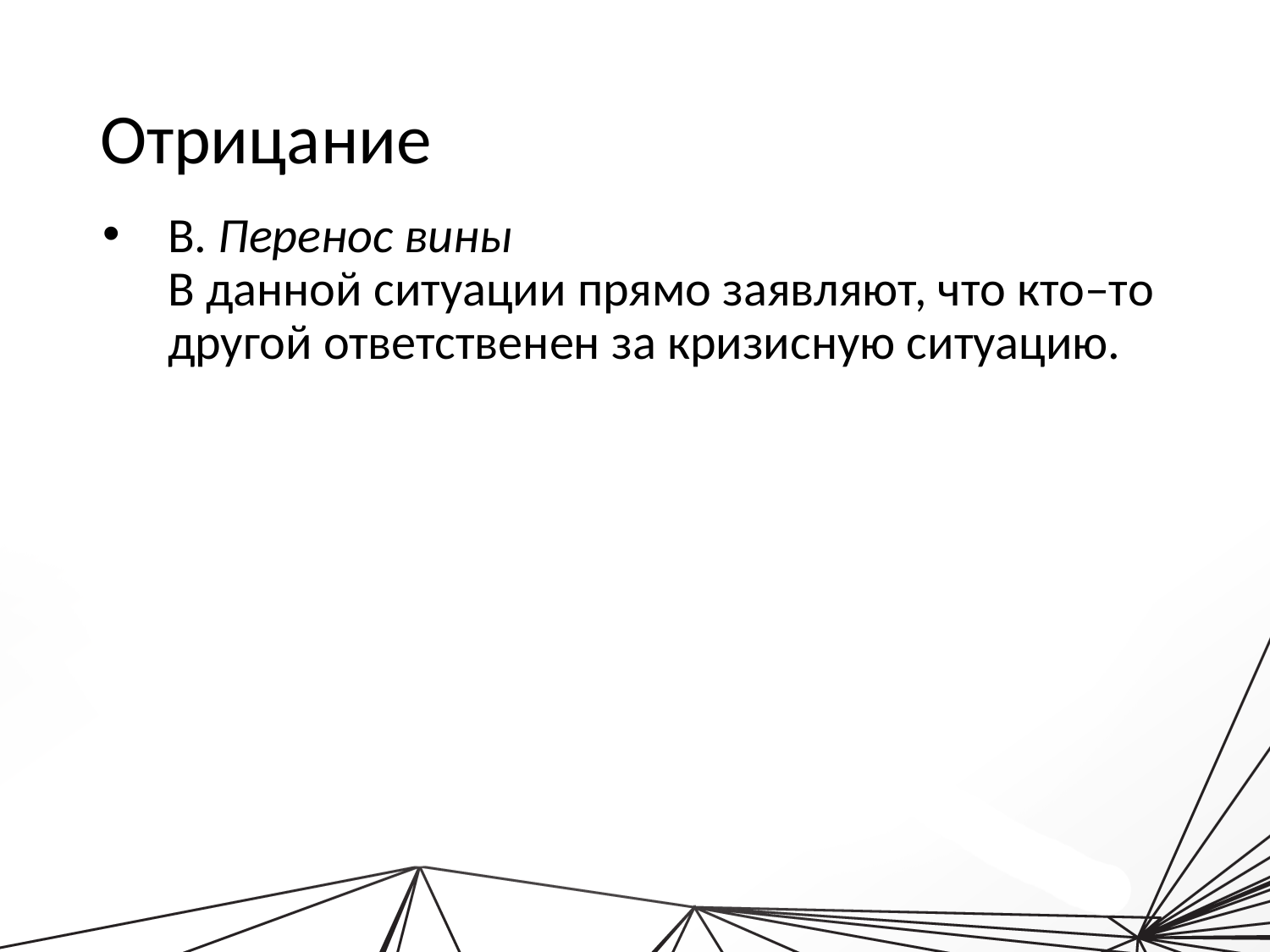

Отрицание
В. Перенос вины
В данной ситуации прямо заявляют, что кто–то другой ответственен за кризисную ситуацию.